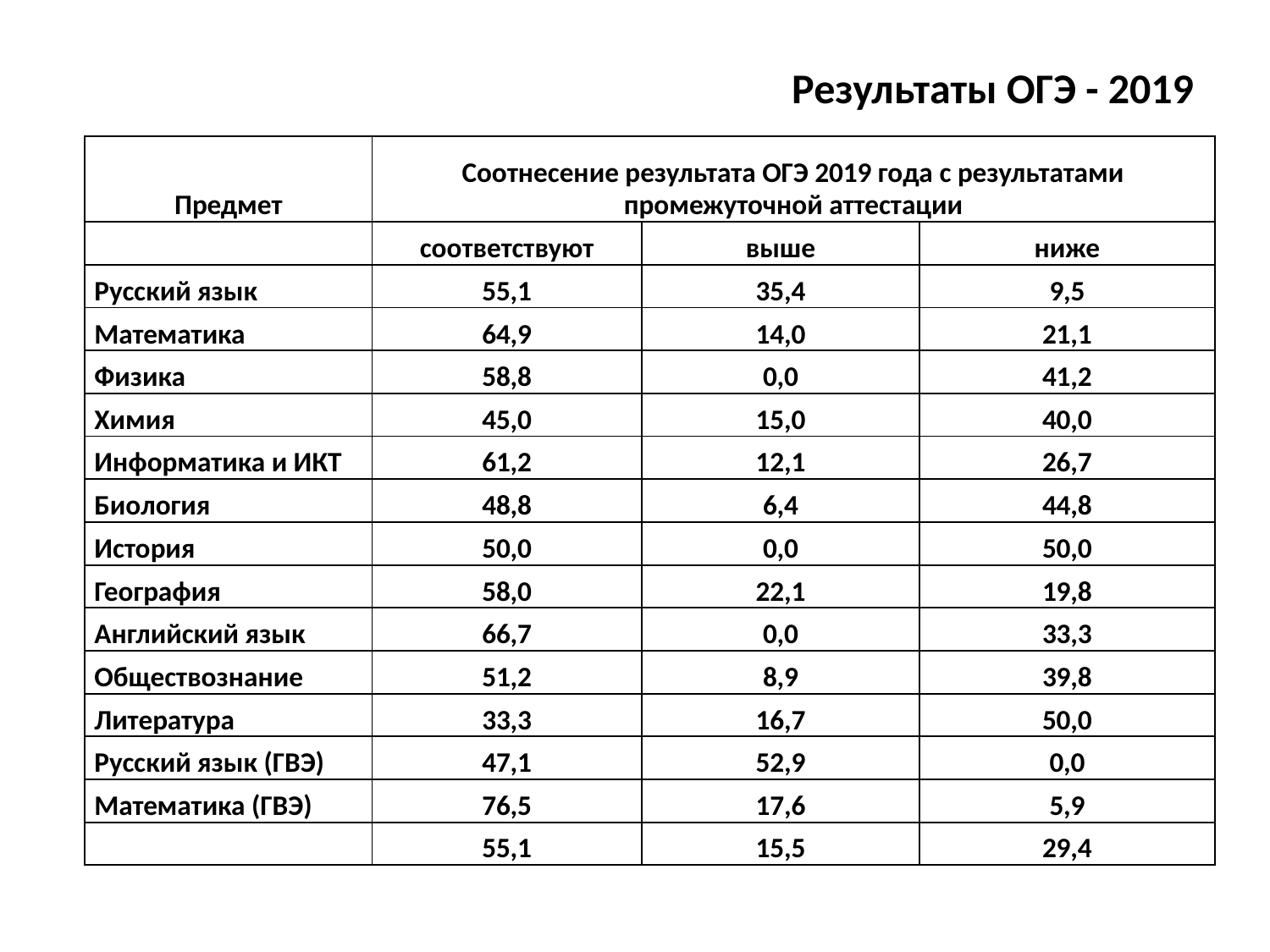

# Результаты ОГЭ - 2019
| Предмет | Соотнесение результата ОГЭ 2019 года с результатами промежуточной аттестации |  |  |
| --- | --- | --- | --- |
|  | соответствуют | выше | ниже |
| Русский язык | 55,1 | 35,4 | 9,5 |
| Математика | 64,9 | 14,0 | 21,1 |
| Физика | 58,8 | 0,0 | 41,2 |
| Химия | 45,0 | 15,0 | 40,0 |
| Информатика и ИКТ | 61,2 | 12,1 | 26,7 |
| Биология | 48,8 | 6,4 | 44,8 |
| История | 50,0 | 0,0 | 50,0 |
| География | 58,0 | 22,1 | 19,8 |
| Английский язык | 66,7 | 0,0 | 33,3 |
| Обществознание | 51,2 | 8,9 | 39,8 |
| Литература | 33,3 | 16,7 | 50,0 |
| Русский язык (ГВЭ) | 47,1 | 52,9 | 0,0 |
| Математика (ГВЭ) | 76,5 | 17,6 | 5,9 |
|  | 55,1 | 15,5 | 29,4 |